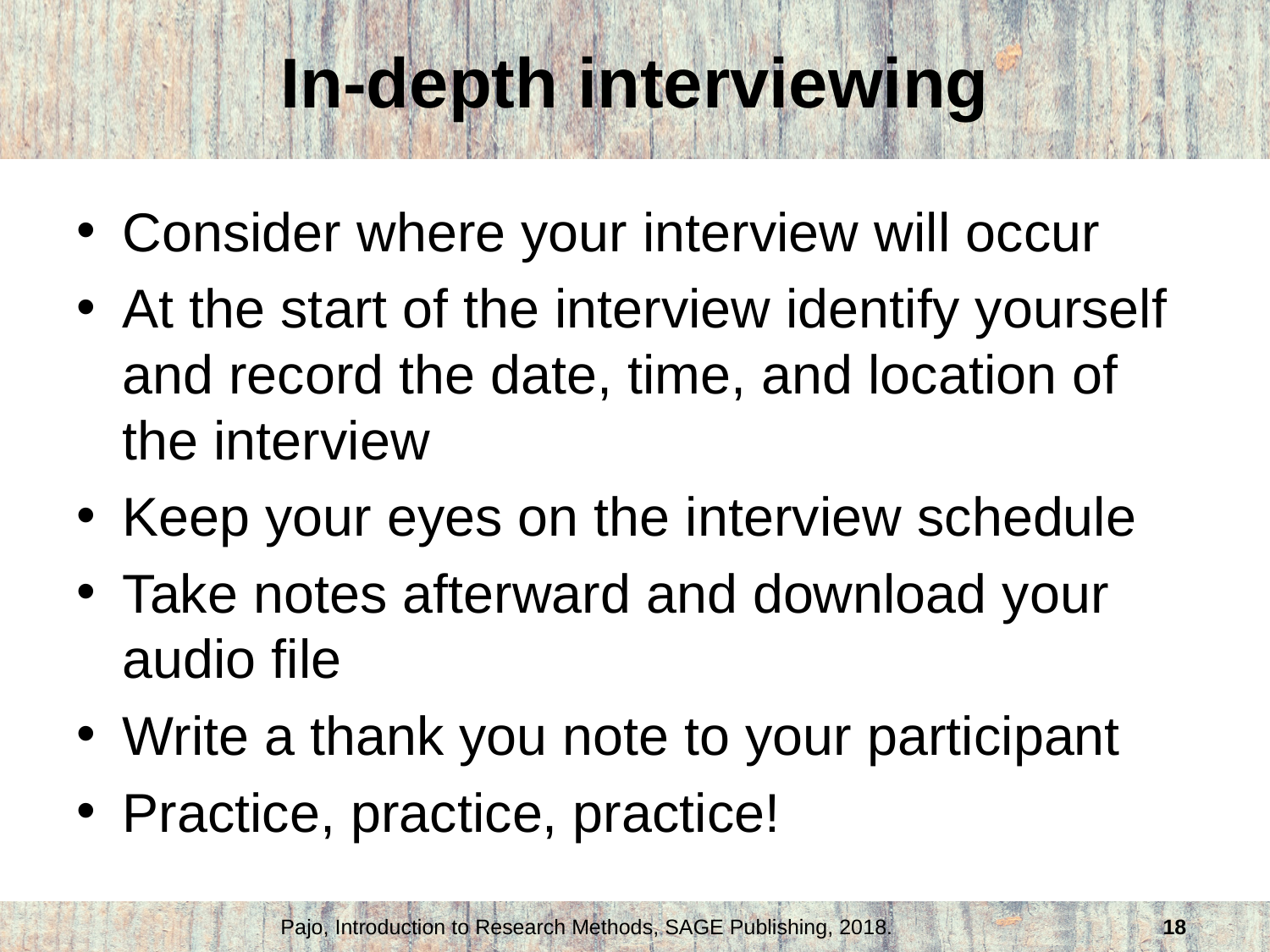

# In-depth interviewing
Consider where your interview will occur
At the start of the interview identify yourself and record the date, time, and location of the interview
Keep your eyes on the interview schedule
Take notes afterward and download your audio file
Write a thank you note to your participant
Practice, practice, practice!
Pajo, Introduction to Research Methods, SAGE Publishing, 2018.
18